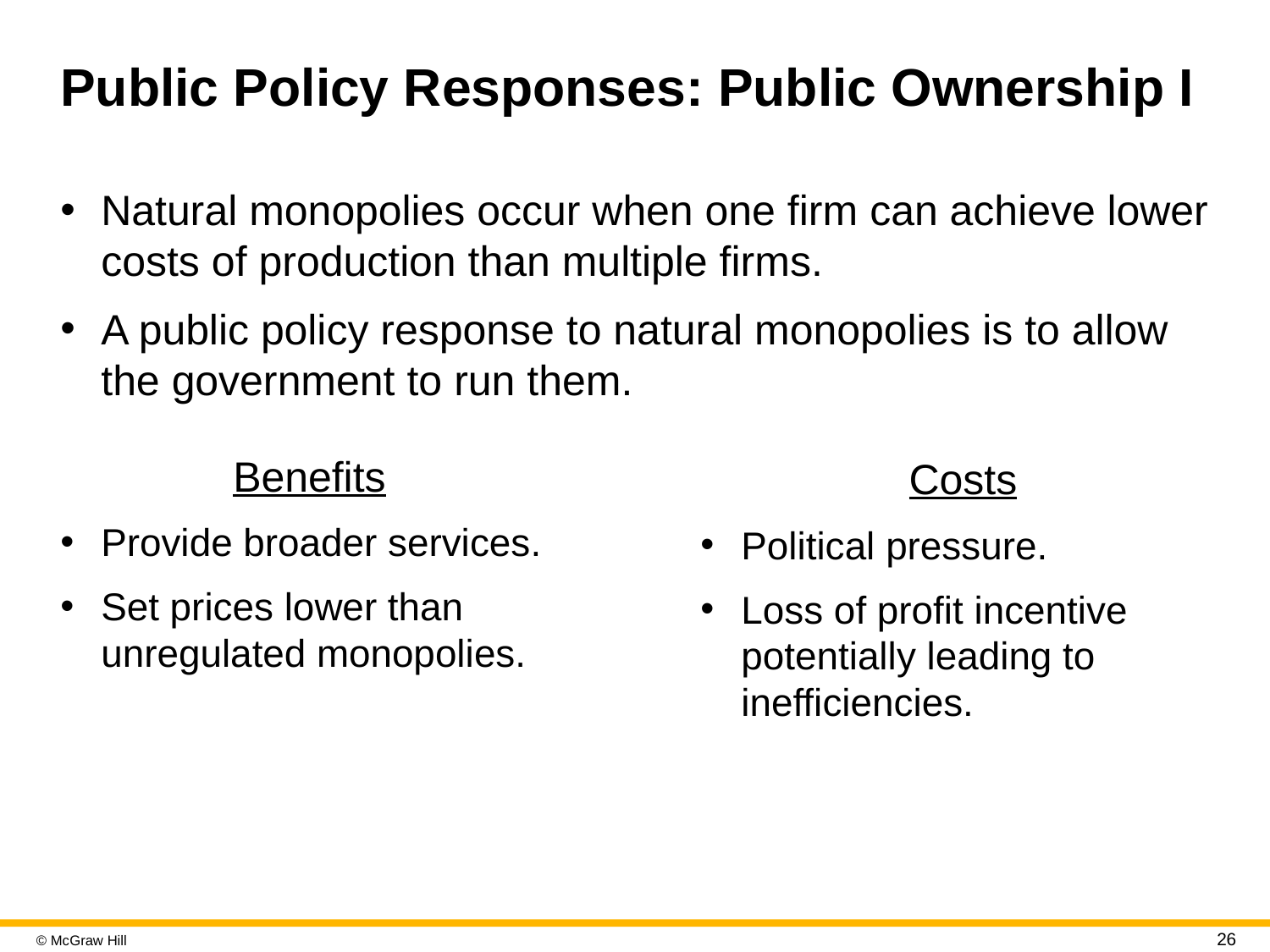

# Public Policy Responses: Public Ownership I
Natural monopolies occur when one firm can achieve lower costs of production than multiple firms.
A public policy response to natural monopolies is to allow the government to run them.
Benefits
Provide broader services.
Set prices lower than unregulated monopolies.
Costs
Political pressure.
Loss of profit incentive potentially leading to inefficiencies.